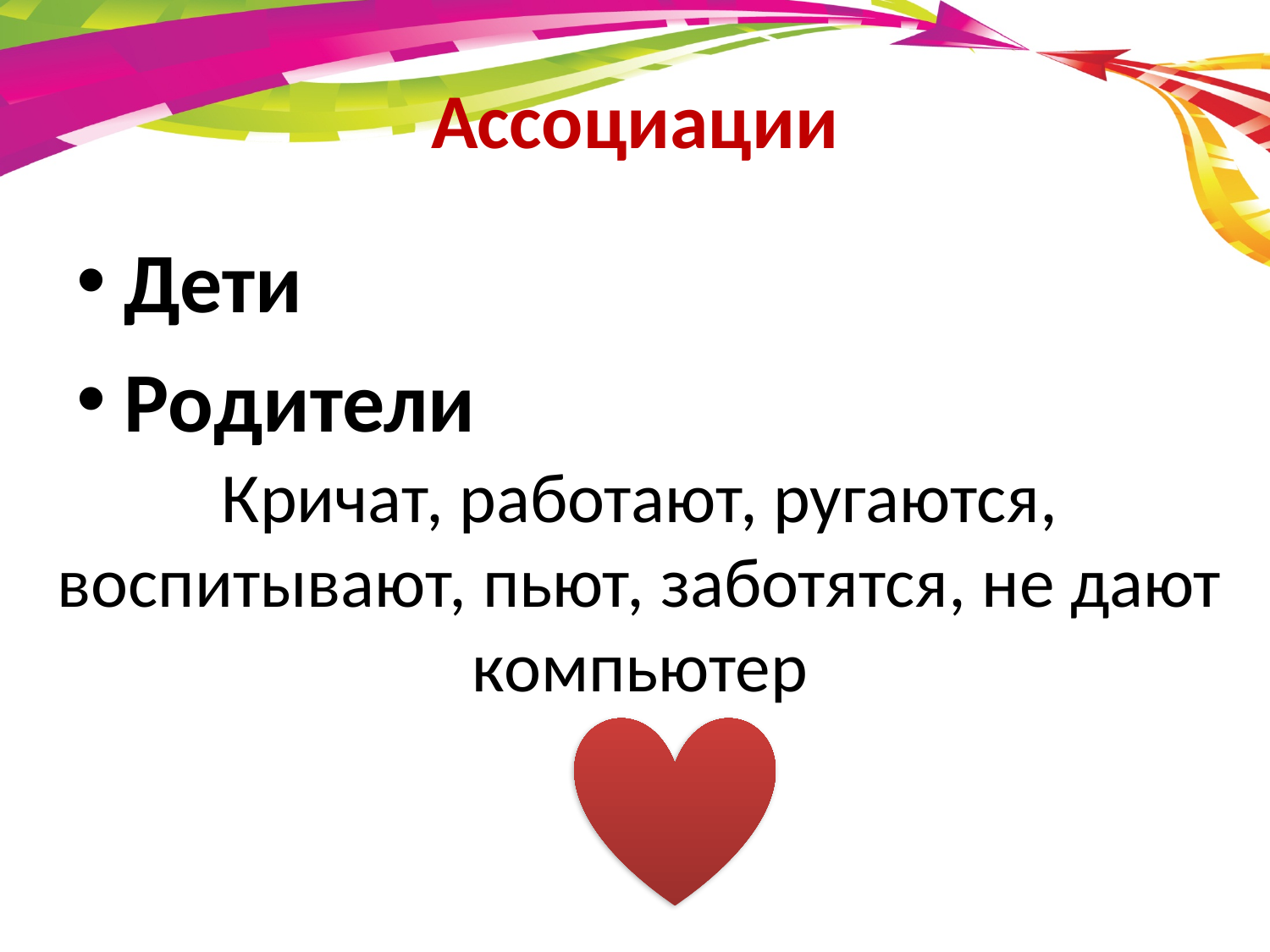

# Ассоциации
Дети
Родители

Кричат, работают, ругаются, воспитывают, пьют, заботятся, не дают компьютер